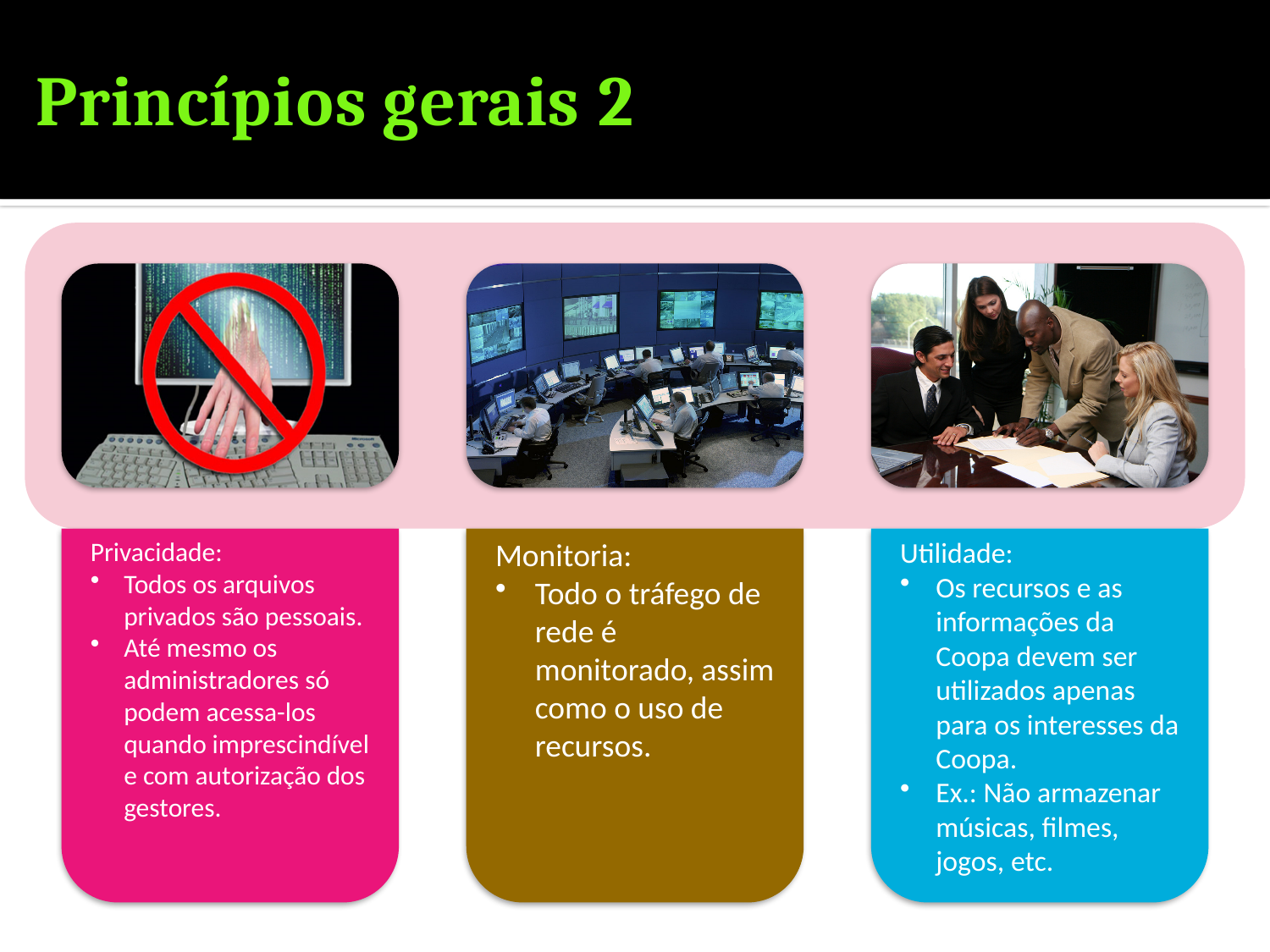

# Princípios gerais 2
Privacidade:
Todos os arquivos privados são pessoais.
Até mesmo os administradores só podem acessa-los quando imprescindível e com autorização dos gestores.
Monitoria:
Todo o tráfego de rede é monitorado, assim como o uso de recursos.
Utilidade:
Os recursos e as informações da Coopa devem ser utilizados apenas para os interesses da Coopa.
Ex.: Não armazenar músicas, filmes, jogos, etc.